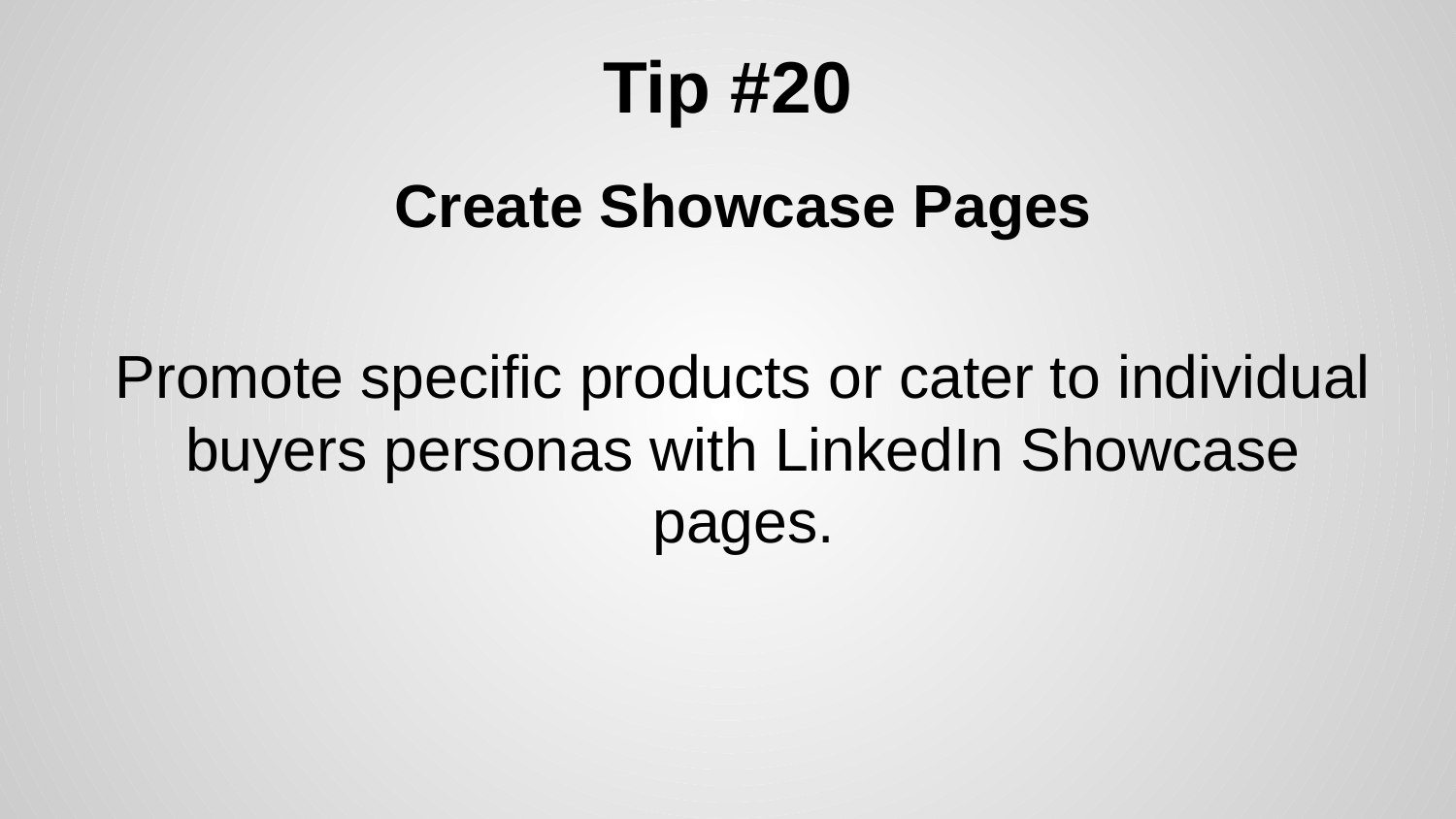

# Tip #20

Create Showcase Pages

Promote specific products or cater to individual buyers personas with LinkedIn Showcase pages.